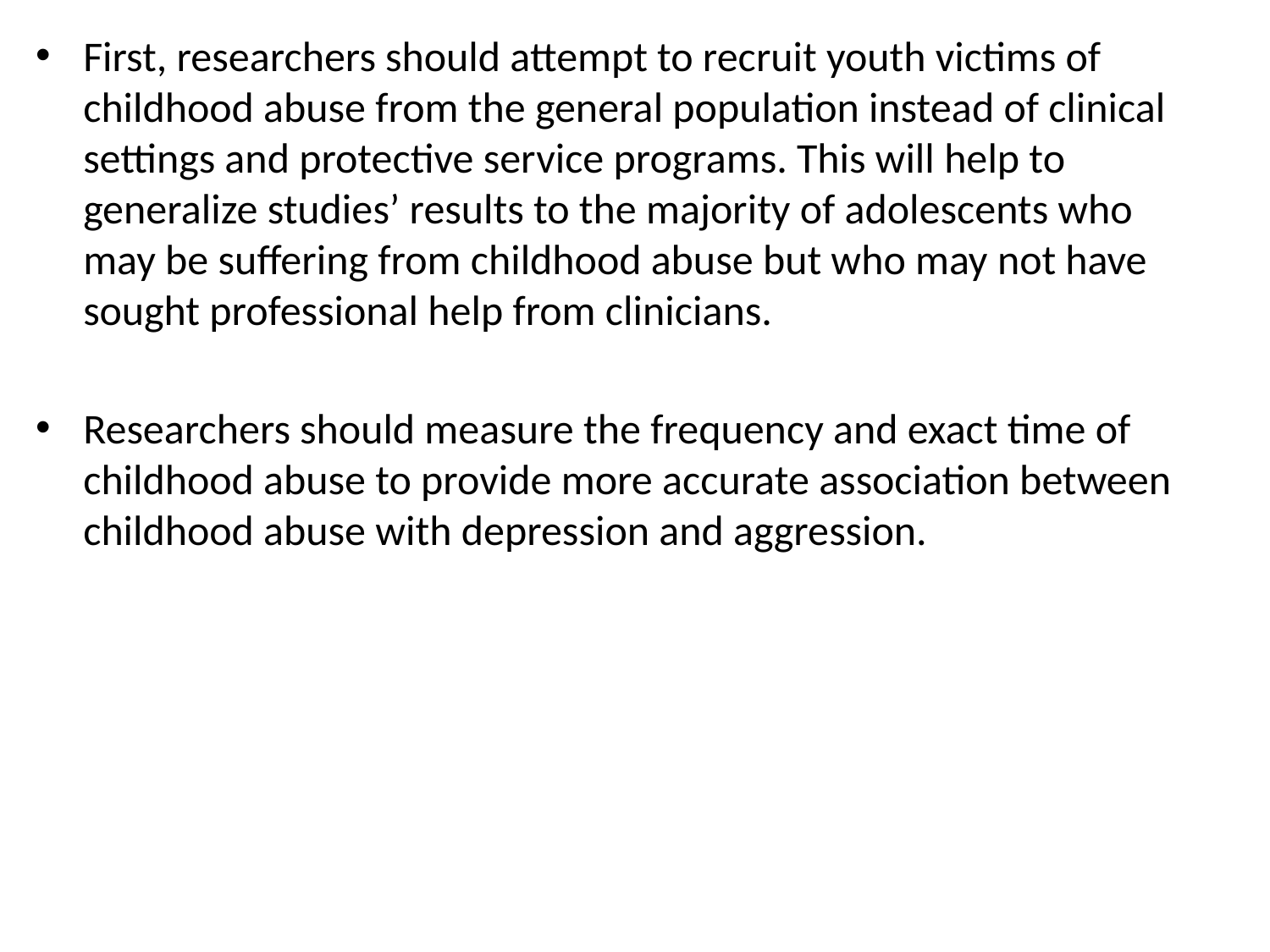

First, researchers should attempt to recruit youth victims of childhood abuse from the general population instead of clinical settings and protective service programs. This will help to generalize studies’ results to the majority of adolescents who may be suffering from childhood abuse but who may not have sought professional help from clinicians.

Researchers should measure the frequency and exact time of childhood abuse to provide more accurate association between childhood abuse with depression and aggression.